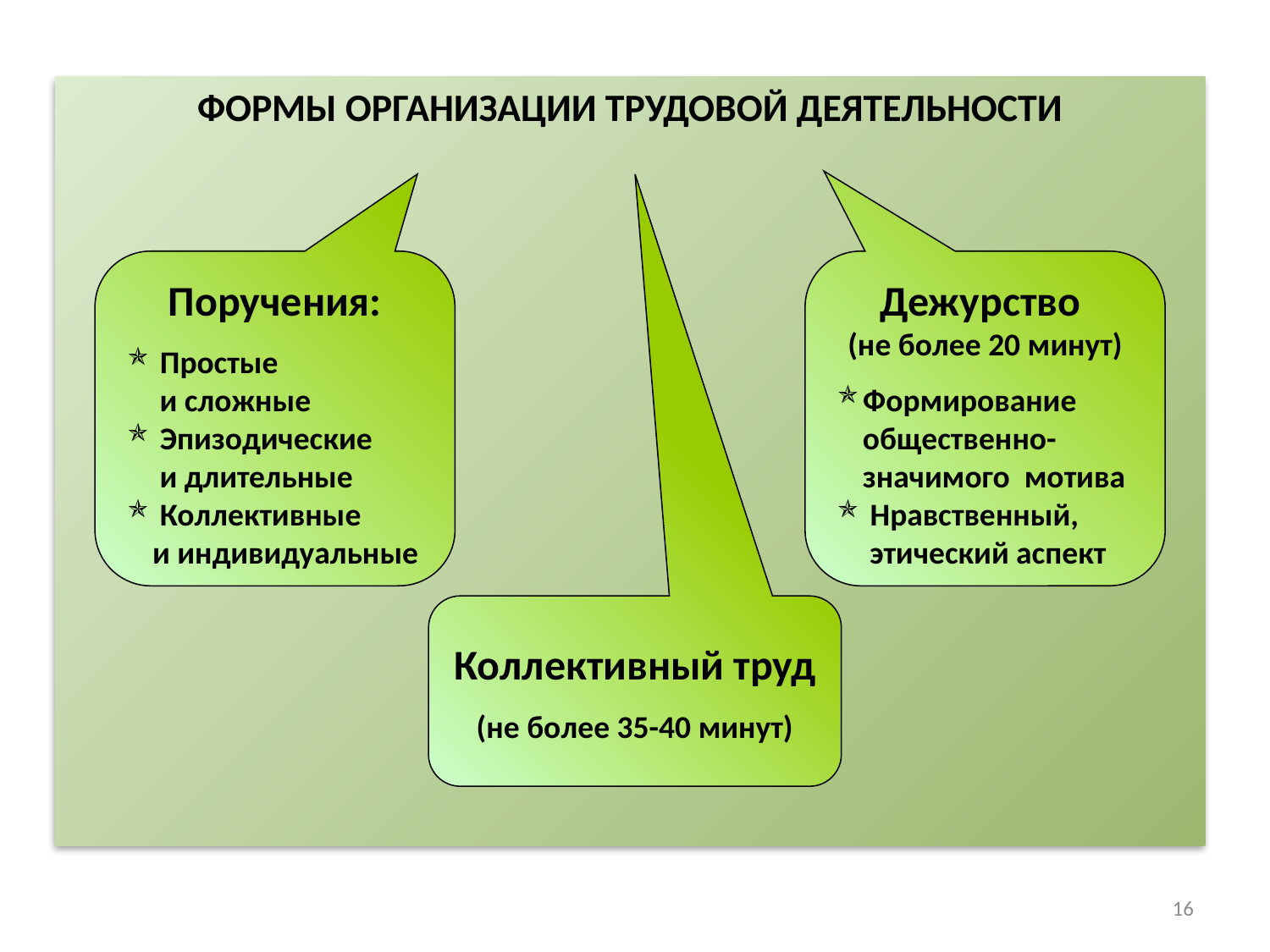

ФОРМЫ ОРГАНИЗАЦИИ ТРУДОВОЙ ДЕЯТЕЛЬНОСТИ
Поручения:
 Простые
     и сложные
 Эпизодические
     и длительные
 Коллективные
    и индивидуальные
Дежурство
(не более 20 минут)
Формирование
    общественно-
    значимого  мотива
 Нравственный,
     этический аспект

Коллективный труд
(не более 35-40 минут)
16